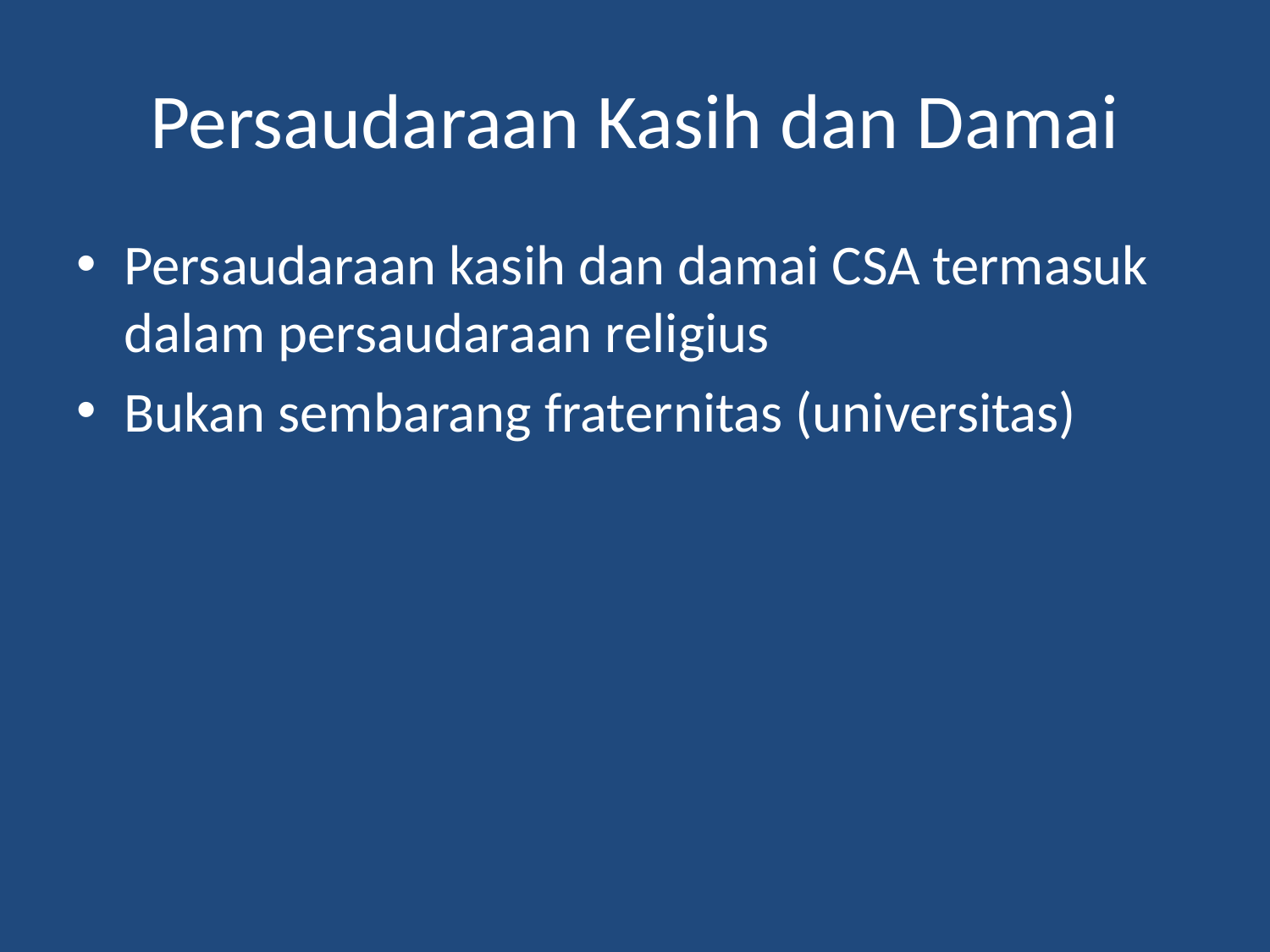

# Persaudaraan Kasih dan Damai
Persaudaraan kasih dan damai CSA termasuk dalam persaudaraan religius
Bukan sembarang fraternitas (universitas)